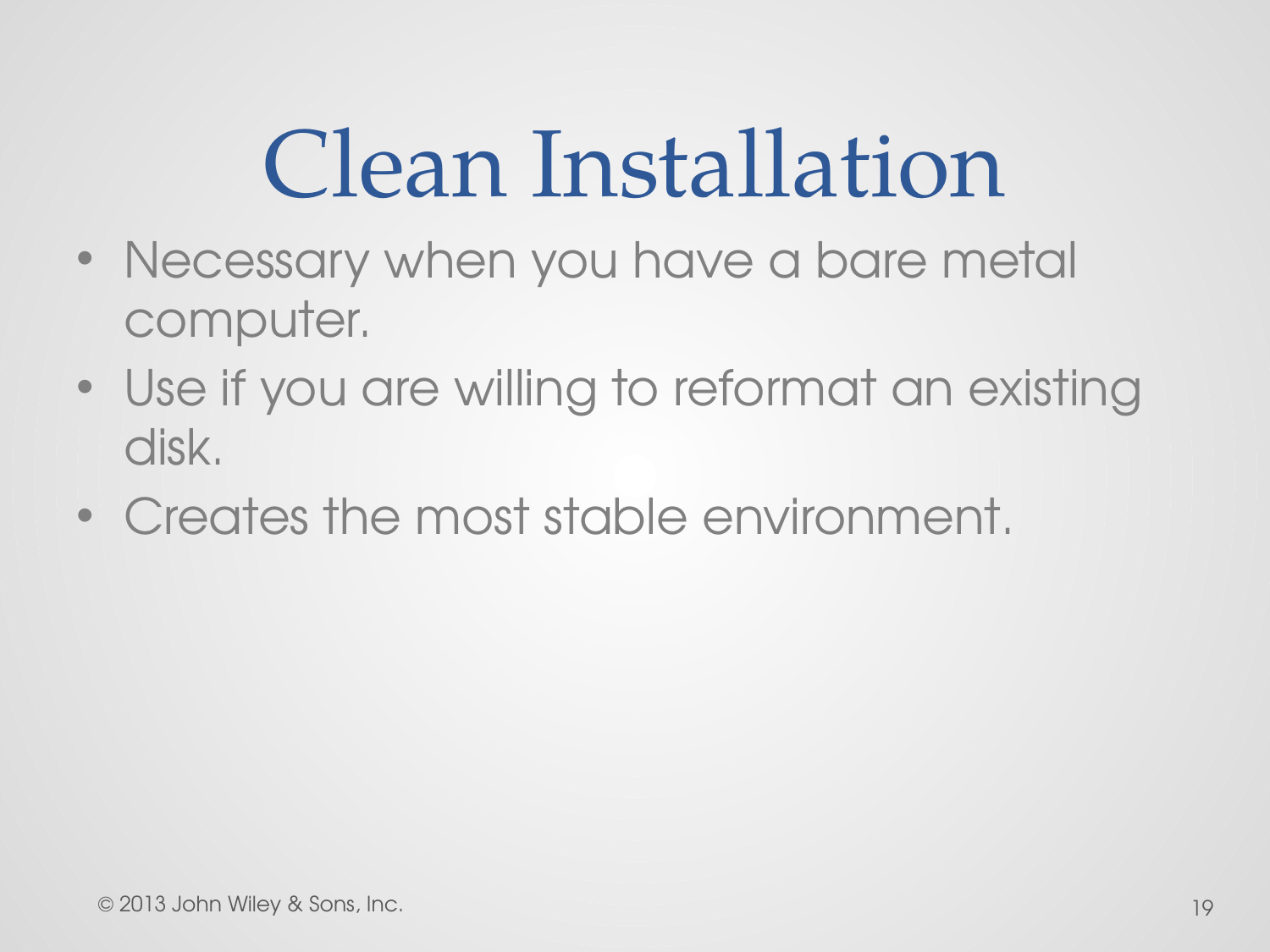

# Clean Installation
Necessary when you have a bare metal computer.
Use if you are willing to reformat an existing disk.
Creates the most stable environment.
© 2013 John Wiley & Sons, Inc.
19